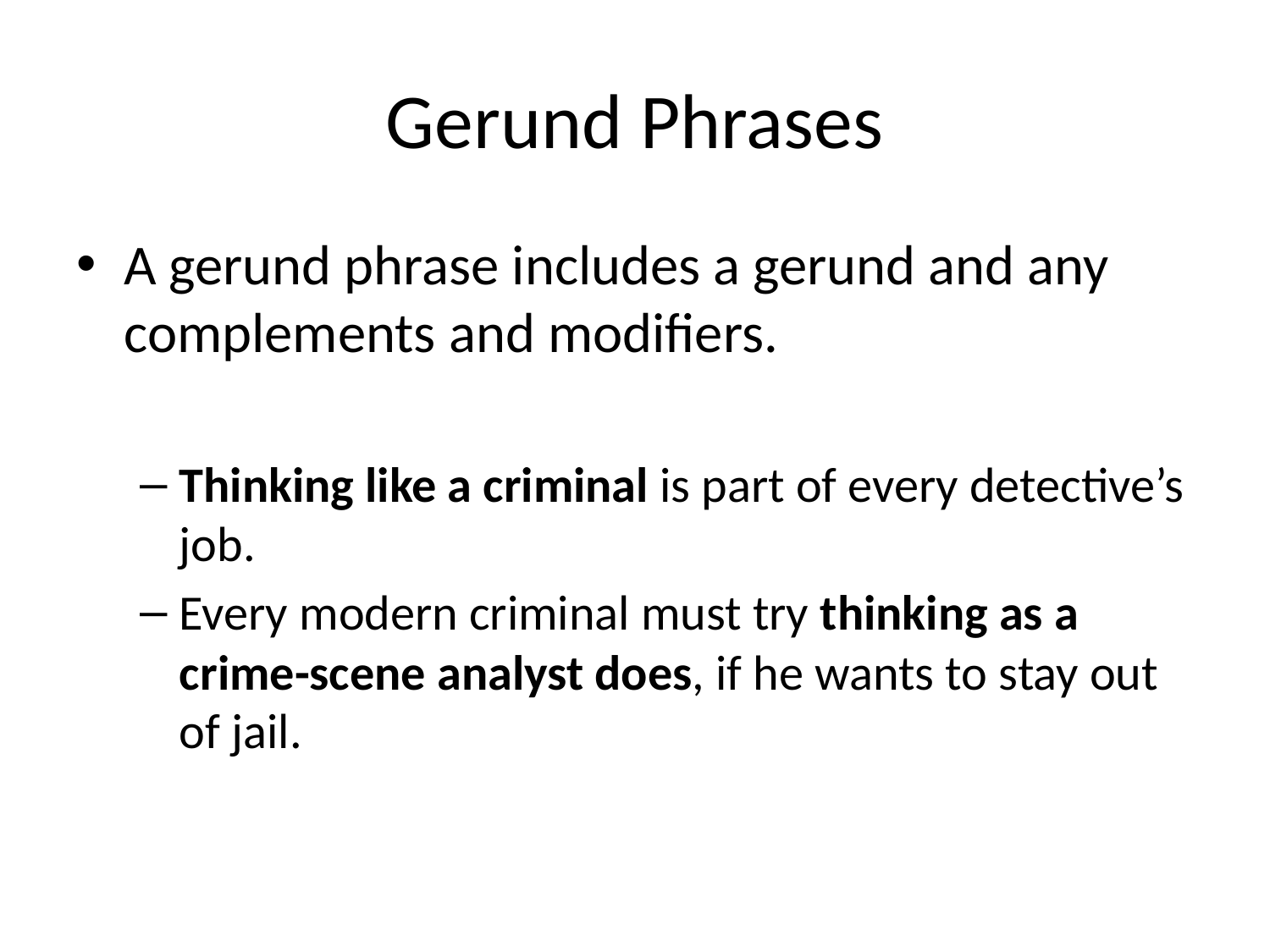

# Gerund Phrases
A gerund phrase includes a gerund and any complements and modifiers.

Thinking like a criminal is part of every detective’s job.
Every modern criminal must try thinking as a crime-scene analyst does, if he wants to stay out of jail.